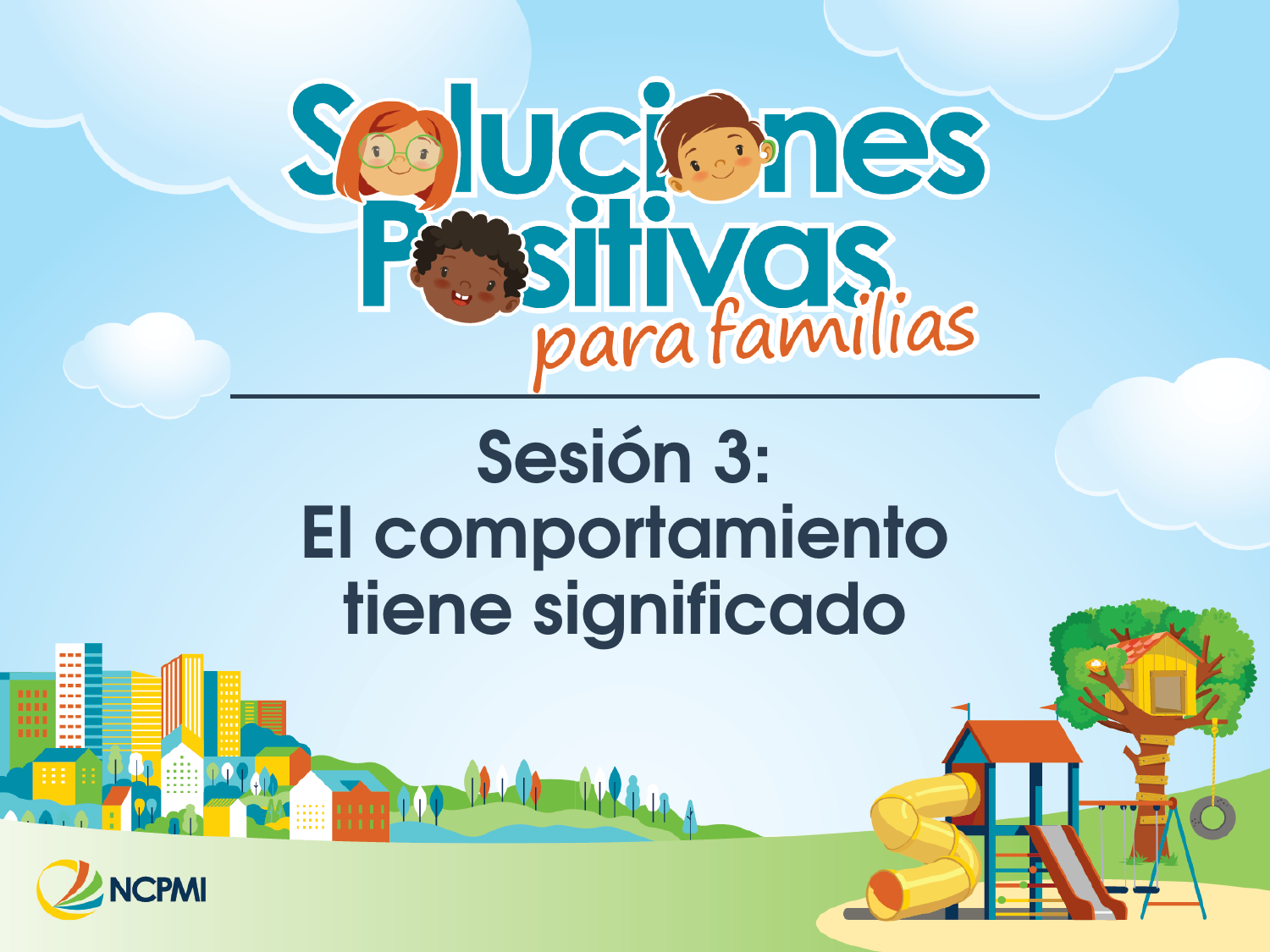

# Sesión 3: El comportamiento tiene significado